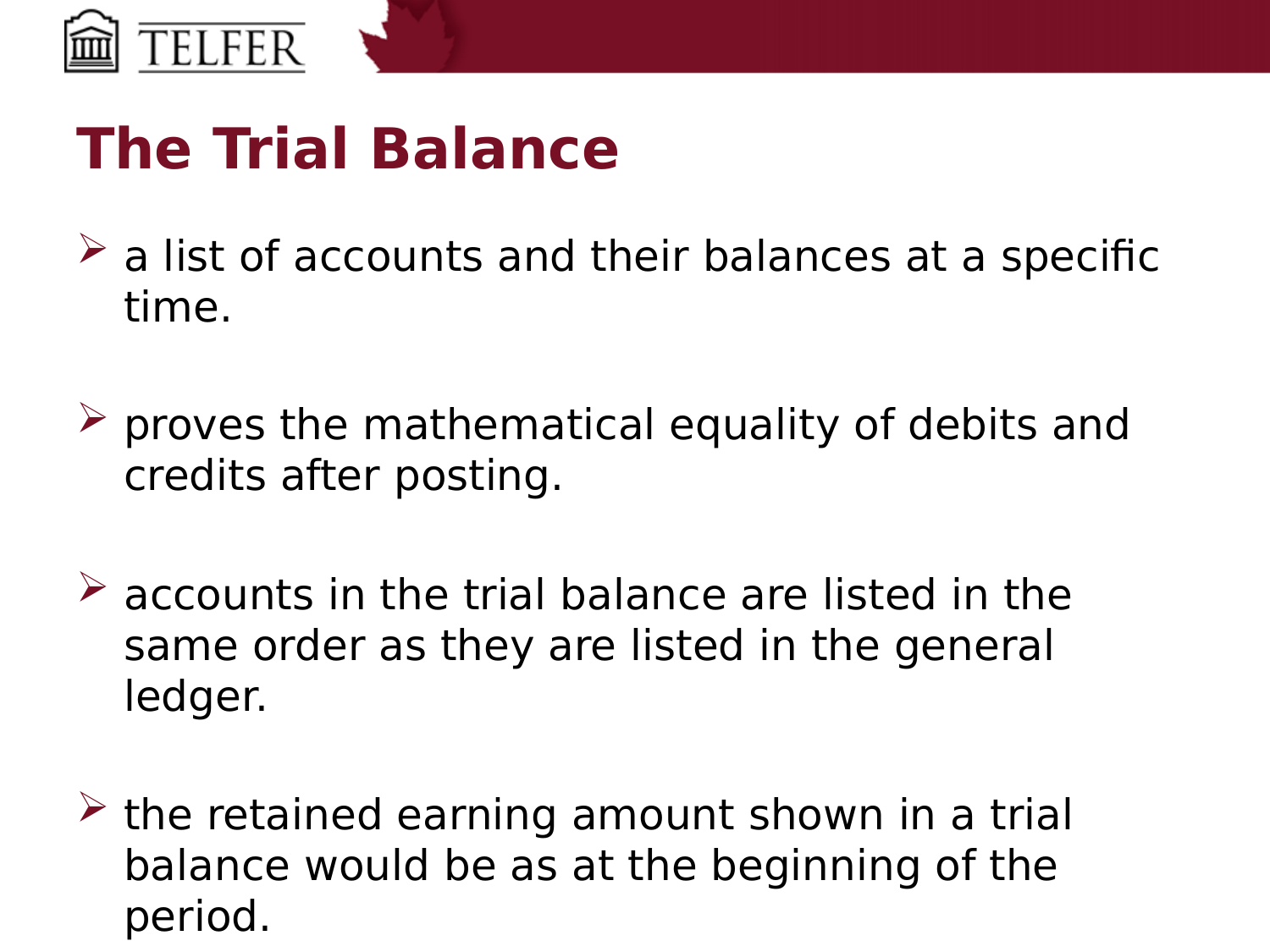

# The Trial Balance
a list of accounts and their balances at a specific time.

proves the mathematical equality of debits and credits after posting.

accounts in the trial balance are listed in the same order as they are listed in the general ledger.

the retained earning amount shown in a trial balance would be as at the beginning of the period.